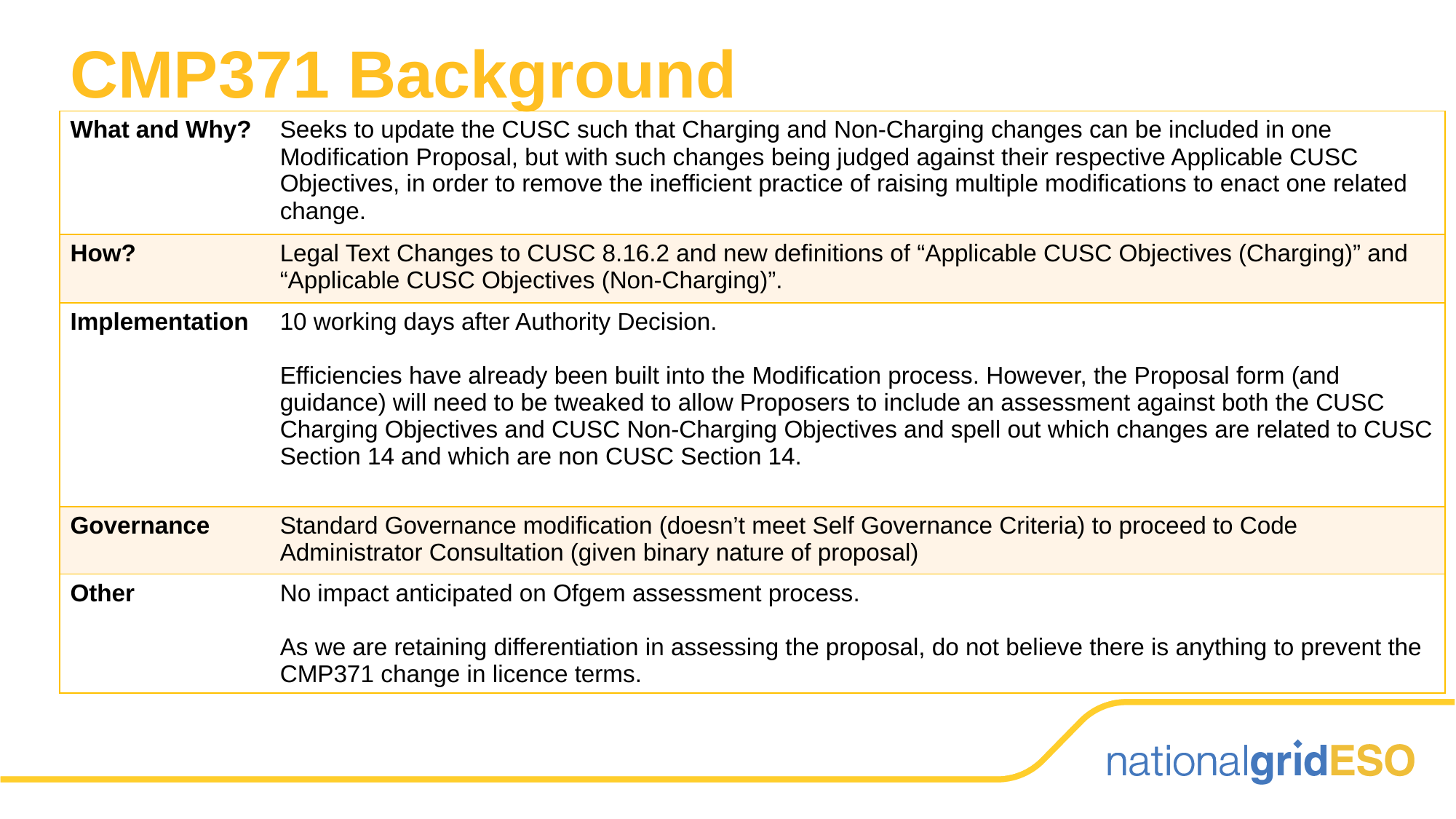

# CMP371 Background
| What and Why? | Seeks to update the CUSC such that Charging and Non-Charging changes can be included in one Modification Proposal, but with such changes being judged against their respective Applicable CUSC Objectives, in order to remove the inefficient practice of raising multiple modifications to enact one related change. |
| --- | --- |
| How? | Legal Text Changes to CUSC 8.16.2 and new definitions of “Applicable CUSC Objectives (Charging)” and “Applicable CUSC Objectives (Non-Charging)”. |
| Implementation | 10 working days after Authority Decision. Efficiencies have already been built into the Modification process. However, the Proposal form (and guidance) will need to be tweaked to allow Proposers to include an assessment against both the CUSC Charging Objectives and CUSC Non-Charging Objectives and spell out which changes are related to CUSC Section 14 and which are non CUSC Section 14. |
| Governance | Standard Governance modification (doesn’t meet Self Governance Criteria) to proceed to Code Administrator Consultation (given binary nature of proposal) |
| Other | No impact anticipated on Ofgem assessment process. As we are retaining differentiation in assessing the proposal, do not believe there is anything to prevent the CMP371 change in licence terms. |